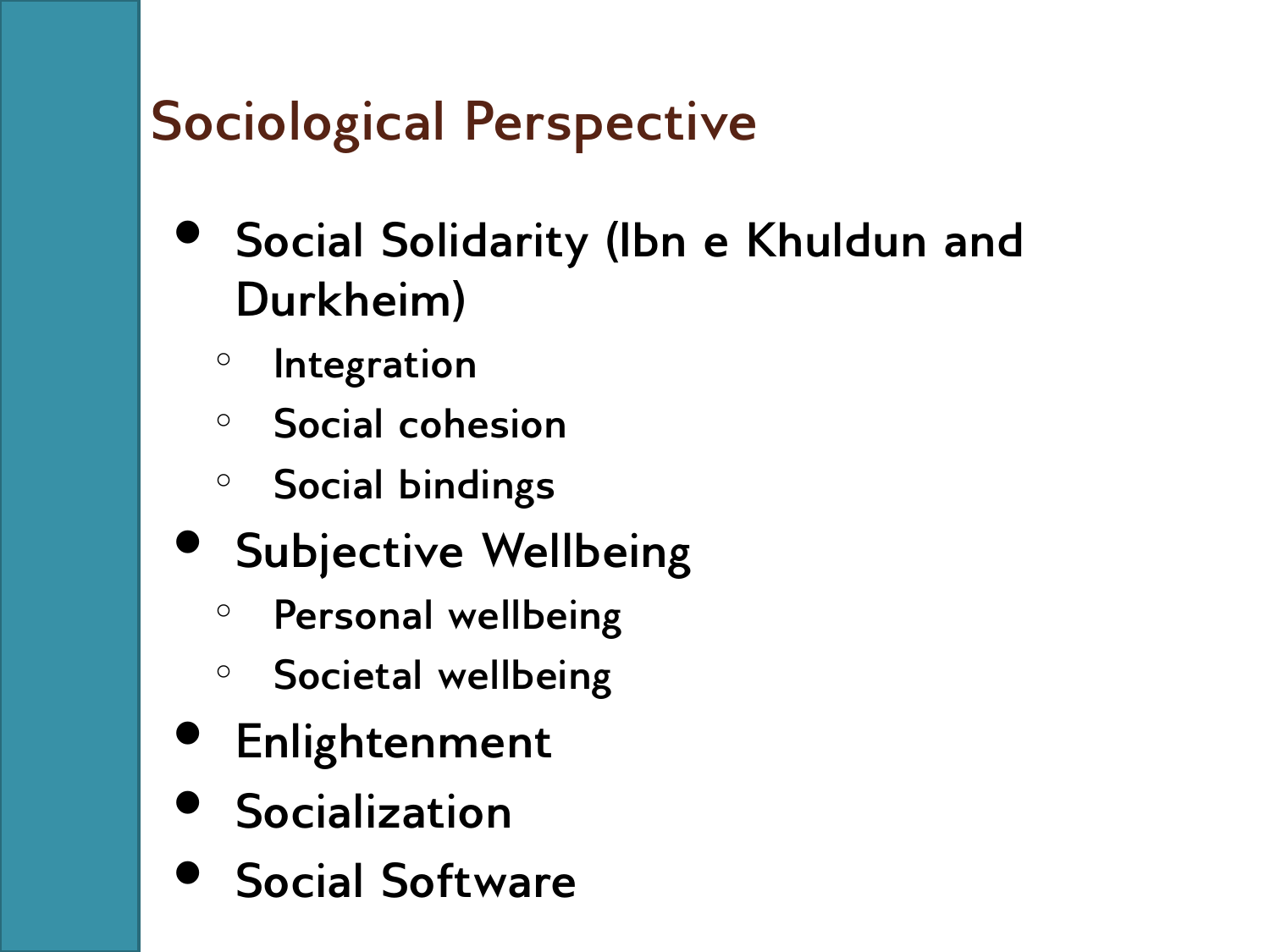

Sociological Perspective
Social Solidarity (Ibn e Khuldun and Durkheim)
Integration
Social cohesion
Social bindings
Subjective Wellbeing
Personal wellbeing
Societal wellbeing
Enlightenment
Socialization
Social Software